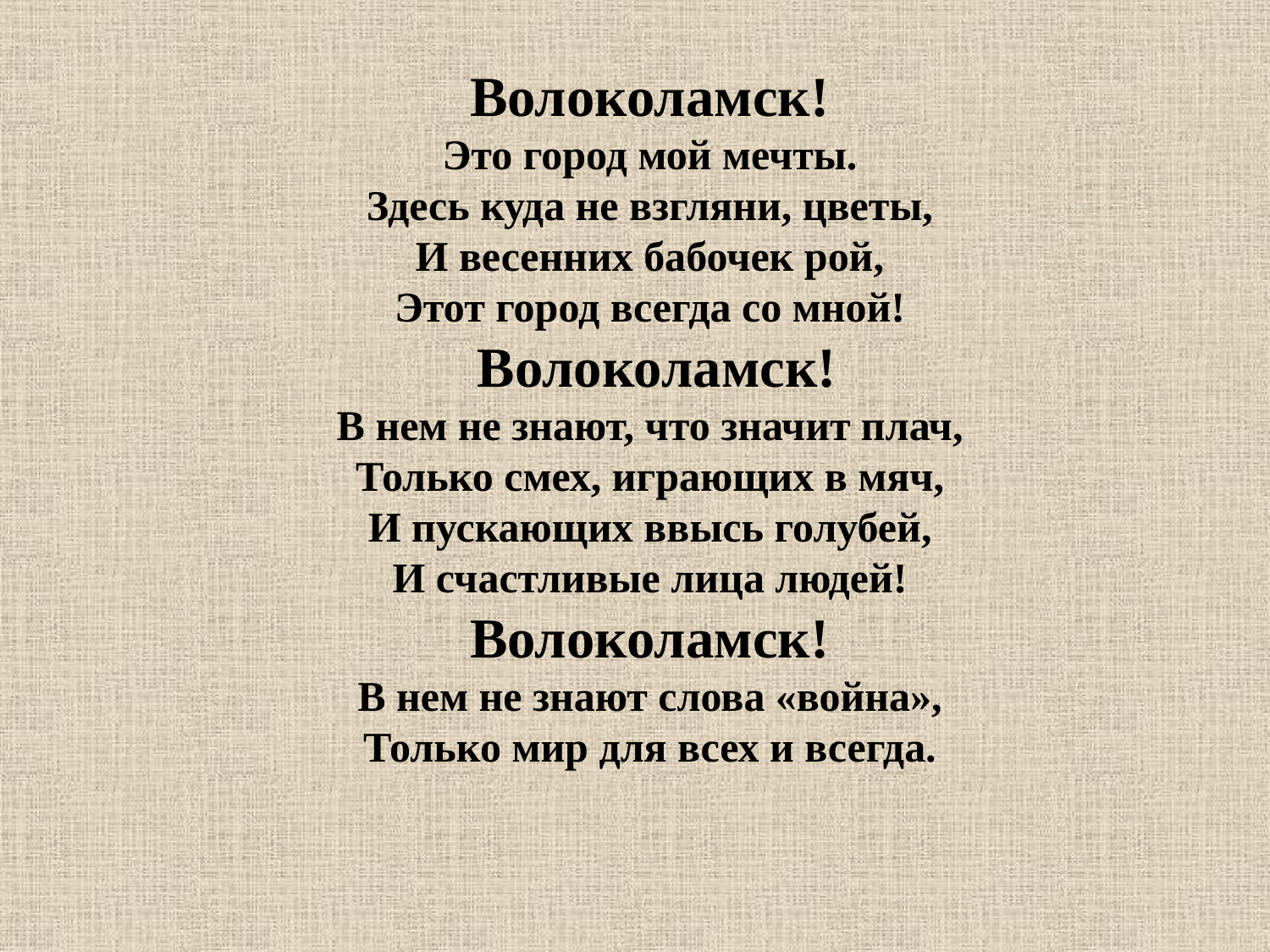

Волоколамск!
Это город мой мечты.
Здесь куда не взгляни, цветы,
И весенних бабочек рой,
Этот город всегда со мной!
 Волоколамск!
В нем не знают, что значит плач,
Только смех, играющих в мяч,
И пускающих ввысь голубей,
И счастливые лица людей!
Волоколамск!
В нем не знают слова «война»,
Только мир для всех и всегда.